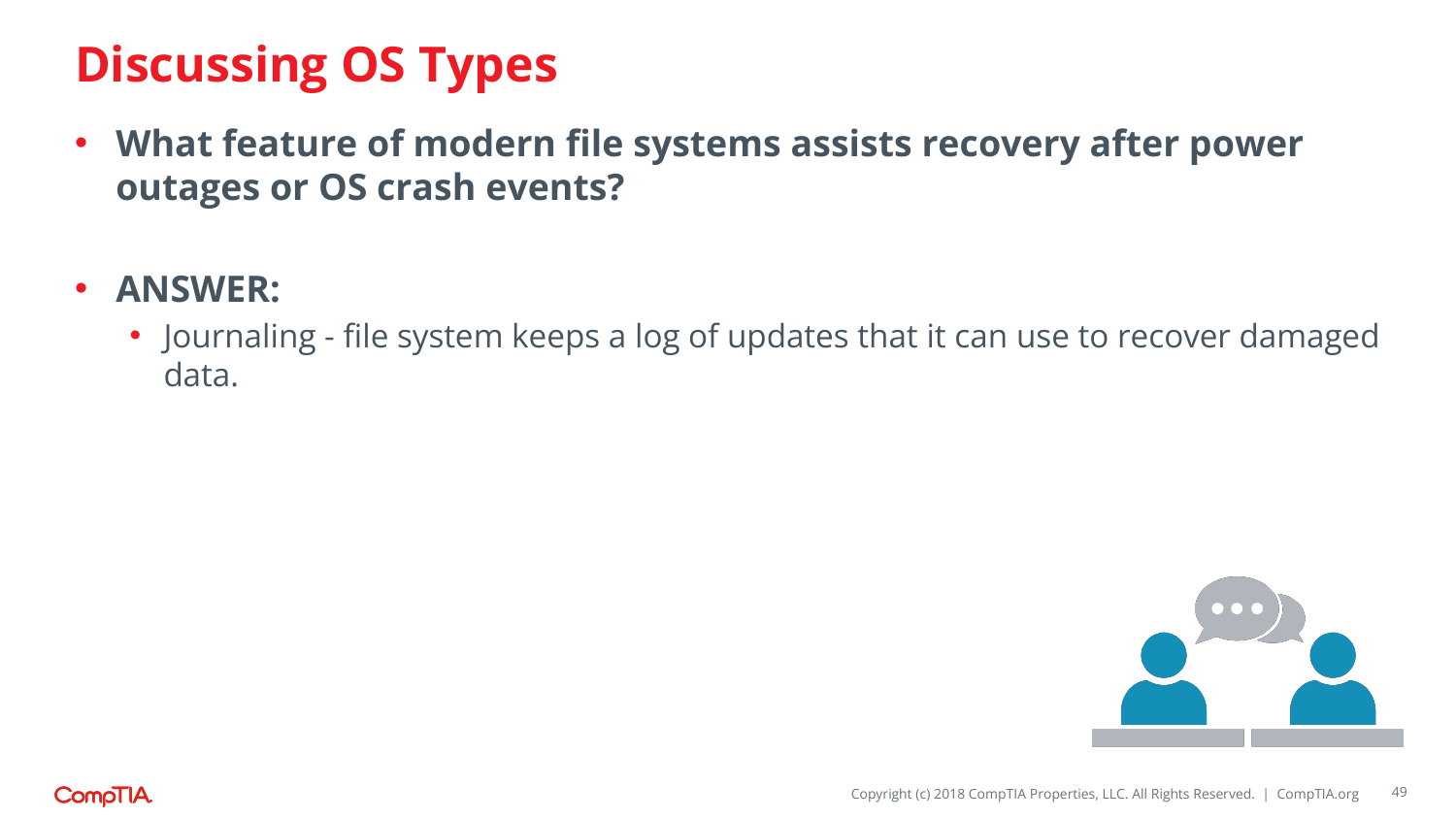

# Discussing OS Types
What feature of modern file systems assists recovery after power outages or OS crash events?

ANSWER:​
Journaling - file system keeps a log of updates that it can use to recover damaged data.
49